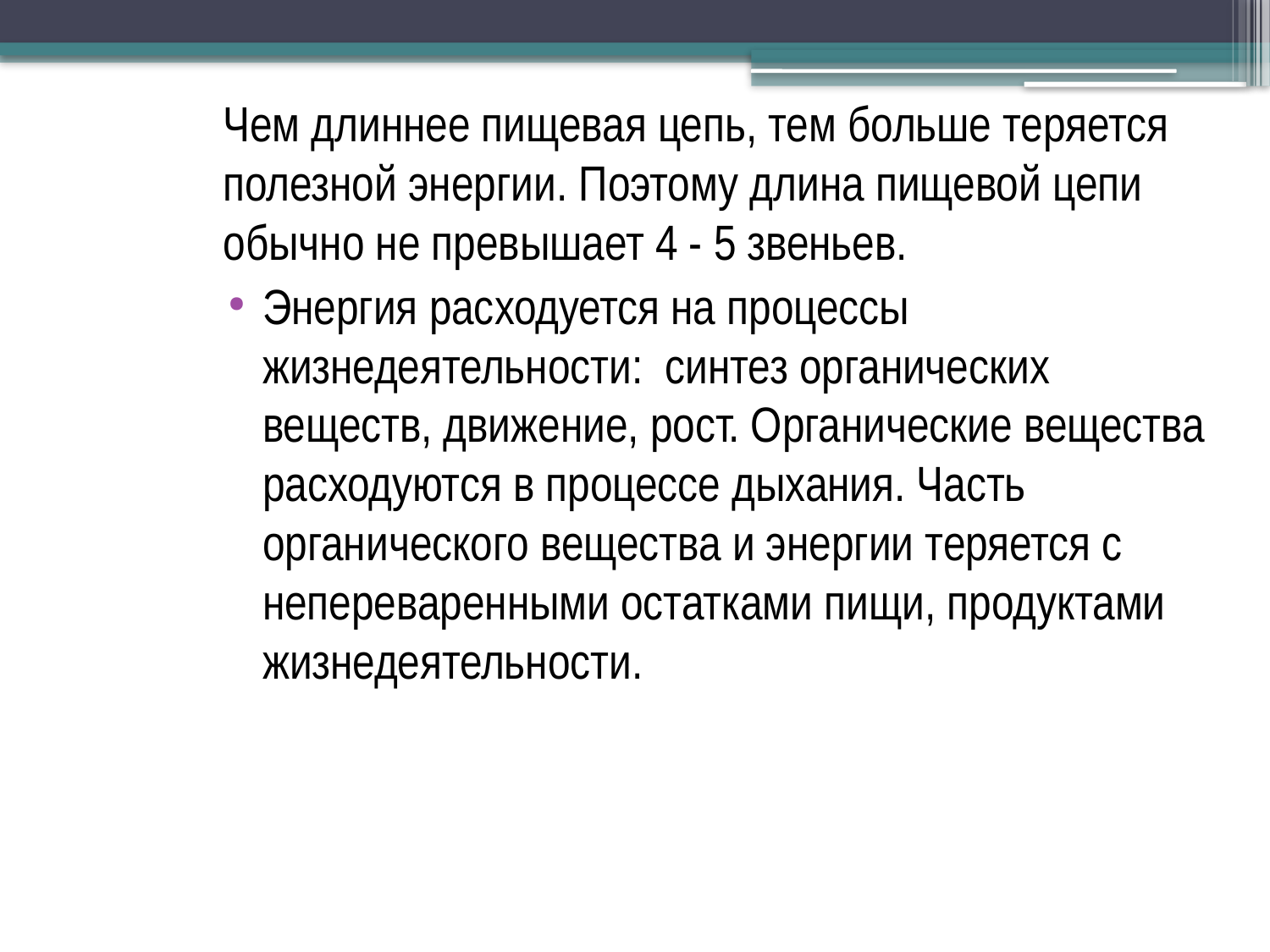

Чем длиннее пищевая цепь, тем больше теряется полезной энергии. Поэтому длина пищевой цепи обычно не превышает 4 - 5 звеньев.
Энергия расходуется на процессы жизнедеятельности:  синтез органических веществ, движение, рост. Органические вещества расходуются в процессе дыхания. Часть органического вещества и энергии теряется с непереваренными остатками пищи, продуктами жизнедеятельности.